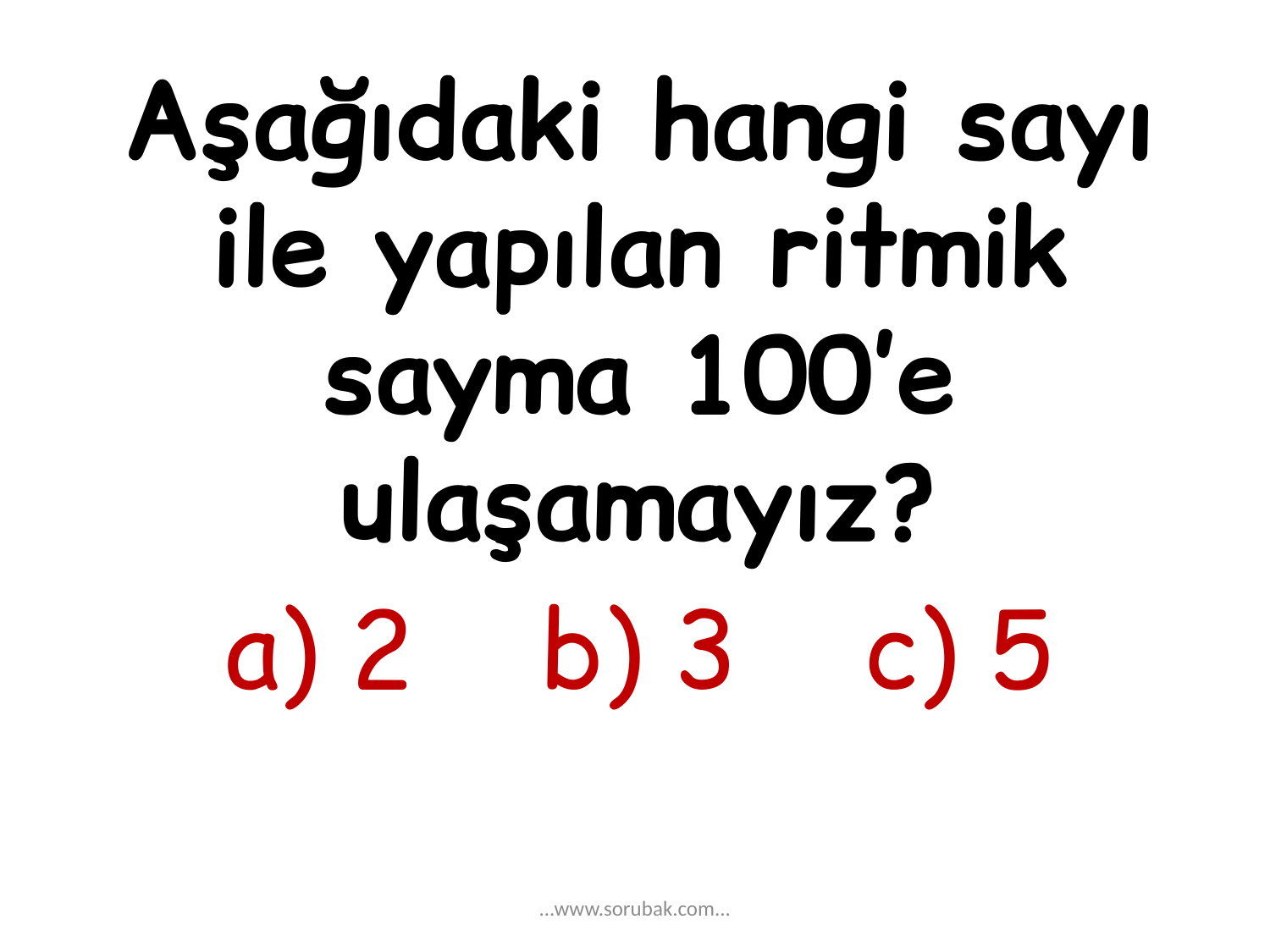

Aşağıdaki hangi sayı ile yapılan ritmik sayma 100’e ulaşamayız?
a) 2    b) 3    c) 5

...www.sorubak.com...